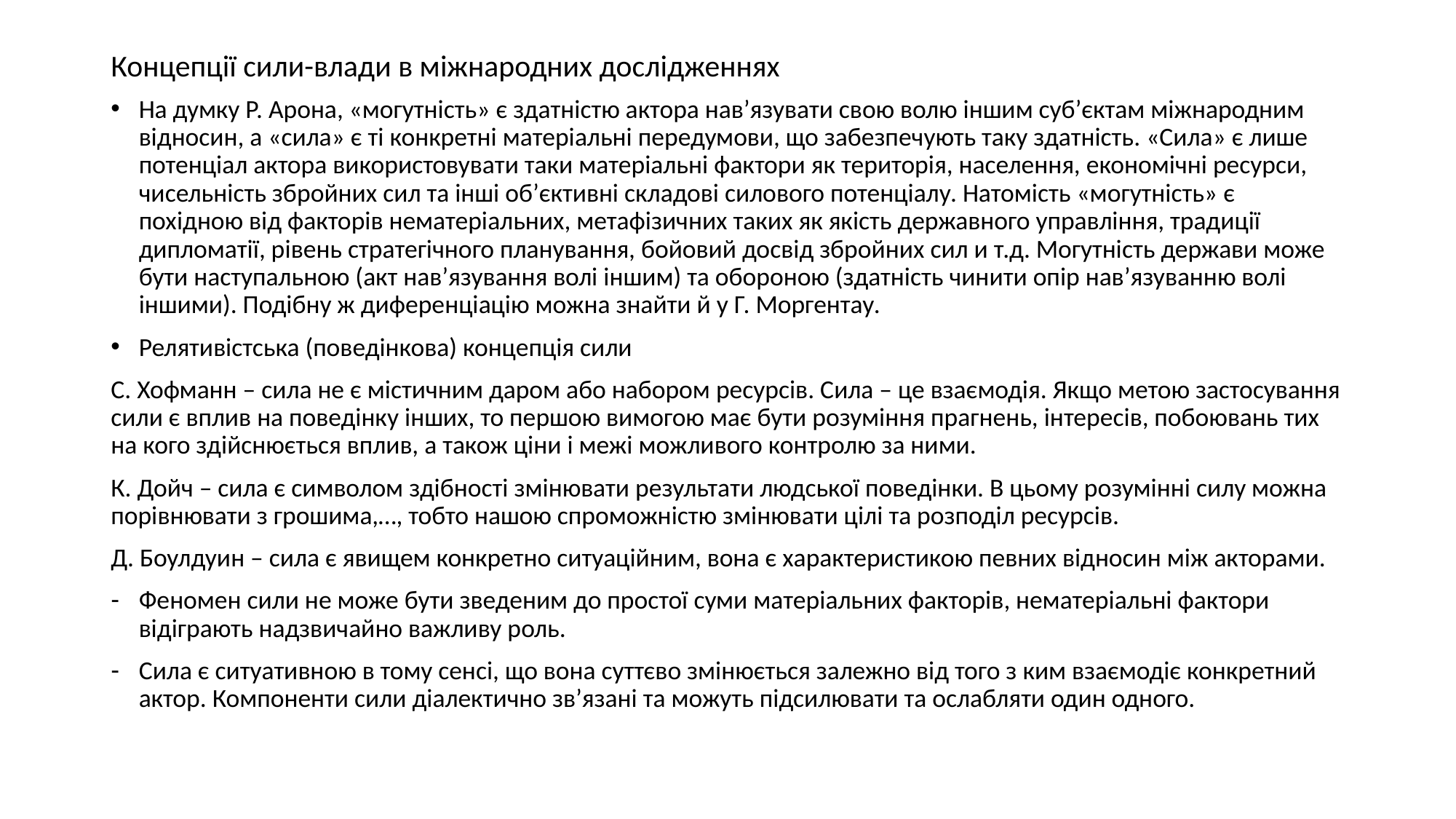

# Концепції сили-влади в міжнародних дослідженнях
На думку Р. Арона, «могутність» є здатністю актора нав’язувати свою волю іншим суб’єктам міжнародним відносин, а «сила» є ті конкретні матеріальні передумови, що забезпечують таку здатність. «Сила» є лише потенціал актора використовувати таки матеріальні фактори як територія, населення, економічні ресурси, чисельність збройних сил та інші об’єктивні складові силового потенціалу. Натомість «могутність» є похідною від факторів нематеріальних, метафізичних таких як якість державного управління, традиції дипломатії, рівень стратегічного планування, бойовий досвід збройних сил и т.д. Могутність держави може бути наступальною (акт нав’язування волі іншим) та обороною (здатність чинити опір нав’язуванню волі іншими). Подібну ж диференціацію можна знайти й у Г. Моргентау.
Релятивістська (поведінкова) концепція сили
С. Хофманн – сила не є містичним даром або набором ресурсів. Сила – це взаємодія. Якщо метою застосування сили є вплив на поведінку інших, то першою вимогою має бути розуміння прагнень, інтересів, побоювань тих на кого здійснюється вплив, а також ціни і межі можливого контролю за ними.
К. Дойч – сила є символом здібності змінювати результати людської поведінки. В цьому розумінні силу можна порівнювати з грошима,…, тобто нашою спроможністю змінювати цілі та розподіл ресурсів.
Д. Боулдуин – сила є явищем конкретно ситуаційним, вона є характеристикою певних відносин між акторами.
Феномен сили не може бути зведеним до простої суми матеріальних факторів, нематеріальні фактори відіграють надзвичайно важливу роль.
Сила є ситуативною в тому сенсі, що вона суттєво змінюється залежно від того з ким взаємодіє конкретний актор. Компоненти сили діалектично зв’язані та можуть підсилювати та ослабляти один одного.